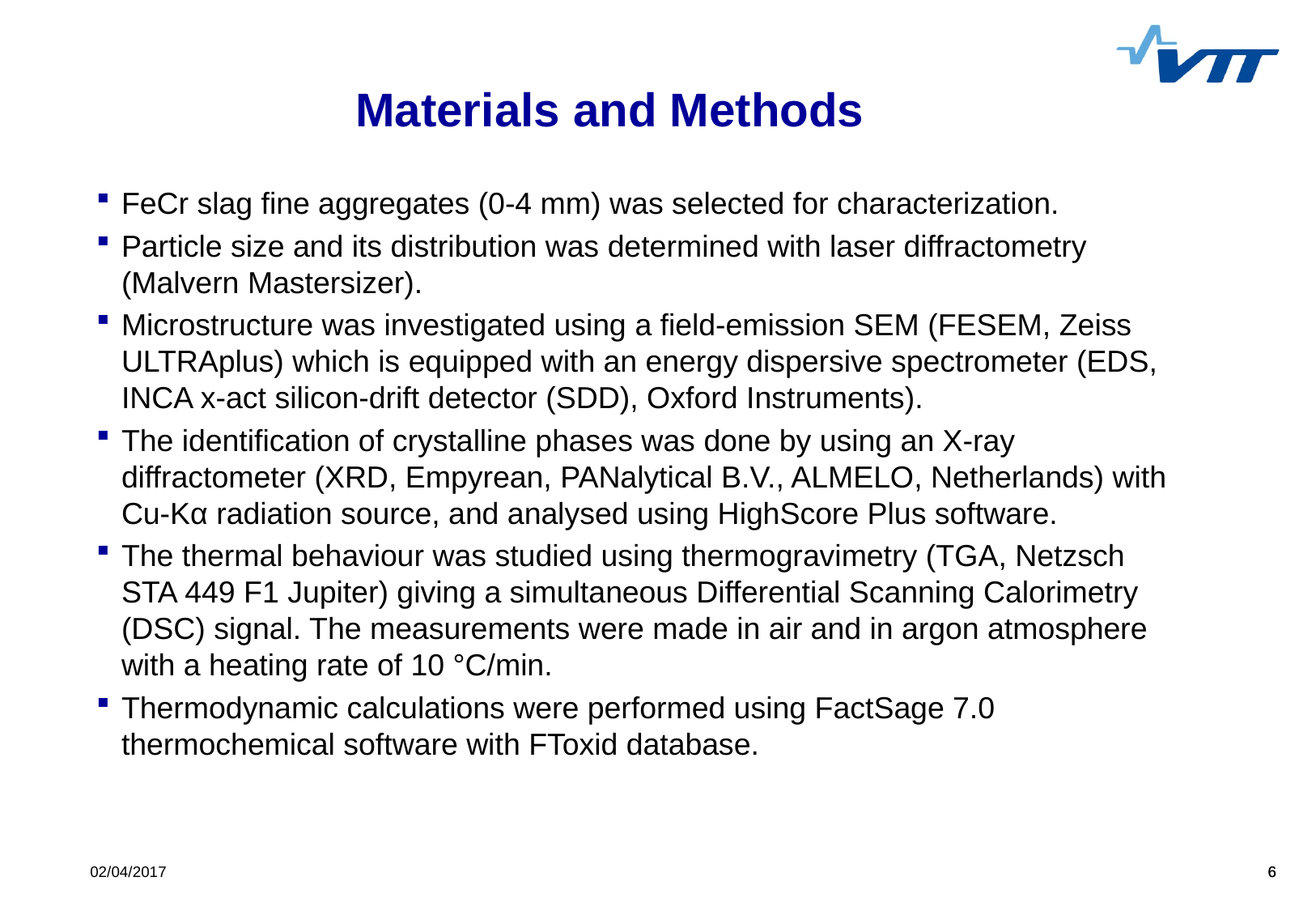

# Materials and Methods
FeCr slag fine aggregates (0-4 mm) was selected for characterization.
Particle size and its distribution was determined with laser diffractometry (Malvern Mastersizer).
Microstructure was investigated using a field-emission SEM (FESEM, Zeiss ULTRAplus) which is equipped with an energy dispersive spectrometer (EDS, INCA x-act silicon-drift detector (SDD), Oxford Instruments).
The identification of crystalline phases was done by using an X-ray diffractometer (XRD, Empyrean, PANalytical B.V., ALMELO, Netherlands) with Cu-Kα radiation source, and analysed using HighScore Plus software.
The thermal behaviour was studied using thermogravimetry (TGA, Netzsch STA 449 F1 Jupiter) giving a simultaneous Differential Scanning Calorimetry (DSC) signal. The measurements were made in air and in argon atmosphere with a heating rate of 10 °C/min.
Thermodynamic calculations were performed using FactSage 7.0 thermochemical software with FToxid database.